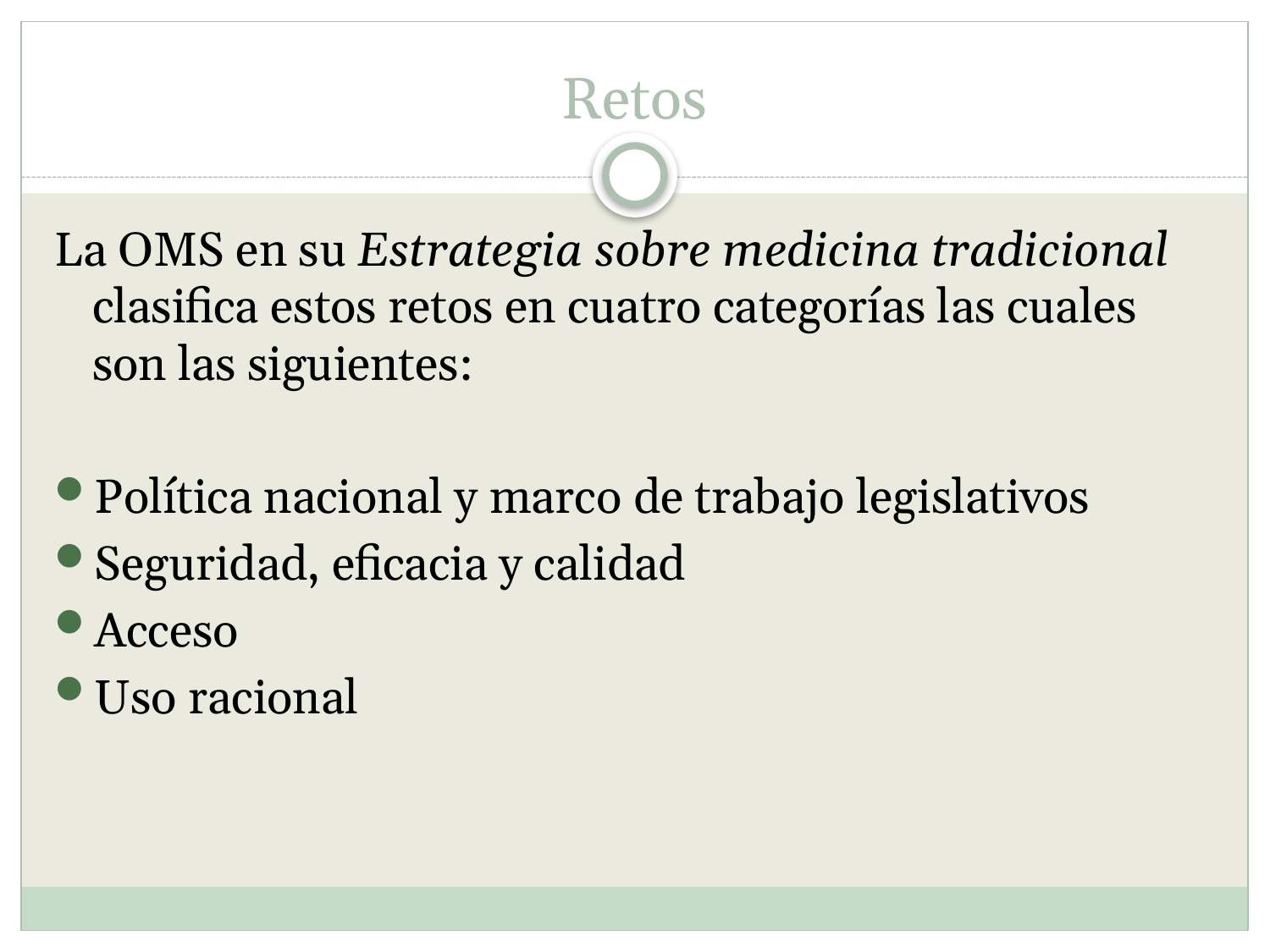

# Retos
La OMS en su Estrategia sobre medicina tradicional clasifica estos retos en cuatro categorías las cuales son las siguientes:

Política nacional y marco de trabajo legislativos
Seguridad, eficacia y calidad
Acceso
Uso racional